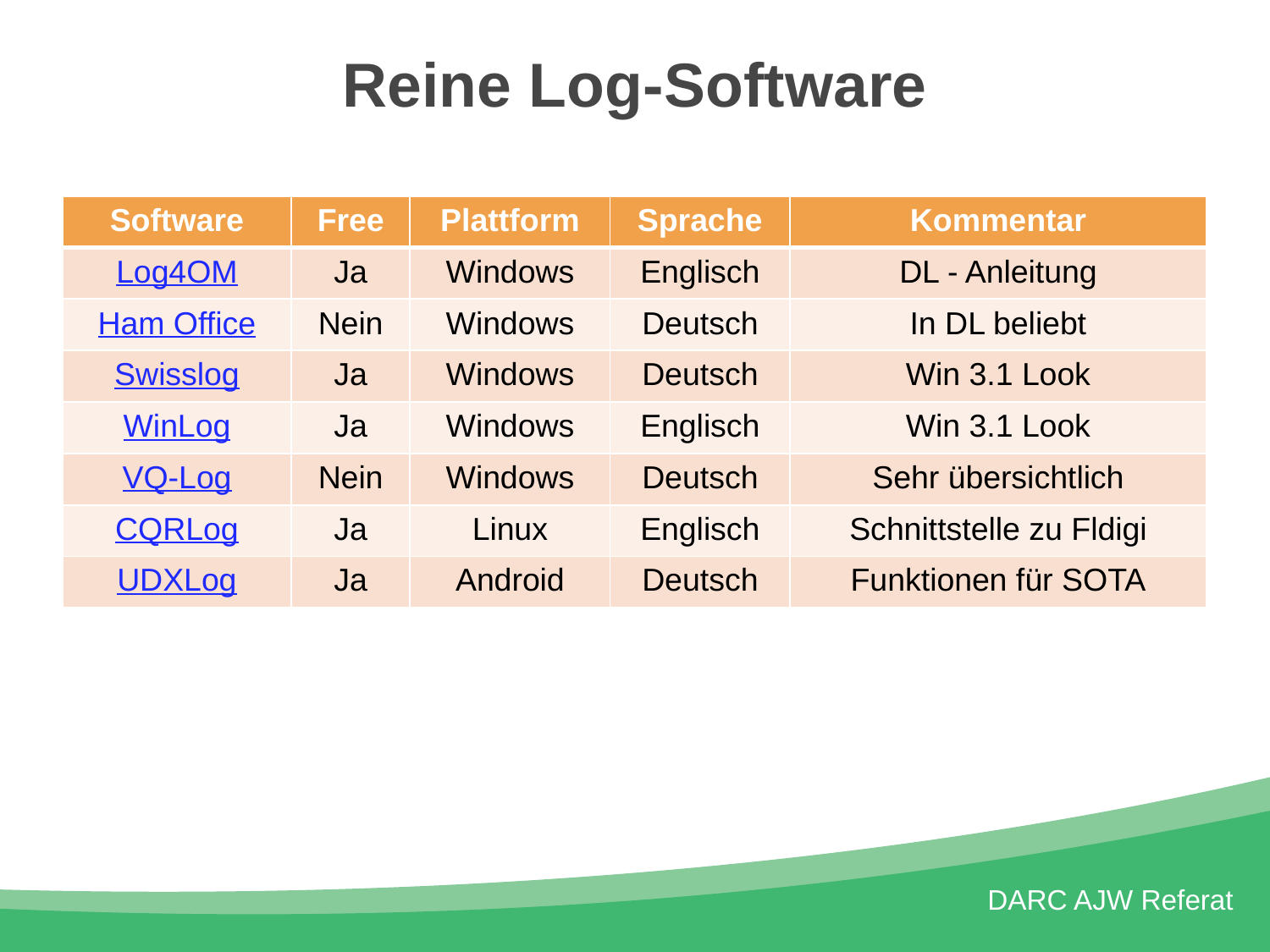

# Reine Log-Software
| Software | Free | Plattform | Sprache | Kommentar |
| --- | --- | --- | --- | --- |
| Log4OM | Ja | Windows | Englisch | DL - Anleitung |
| Ham Office | Nein | Windows | Deutsch | In DL beliebt |
| Swisslog | Ja | Windows | Deutsch | Win 3.1 Look |
| WinLog | Ja | Windows | Englisch | Win 3.1 Look |
| VQ-Log | Nein | Windows | Deutsch | Sehr übersichtlich |
| CQRLog | Ja | Linux | Englisch | Schnittstelle zu Fldigi |
| UDXLog | Ja | Android | Deutsch | Funktionen für SOTA |